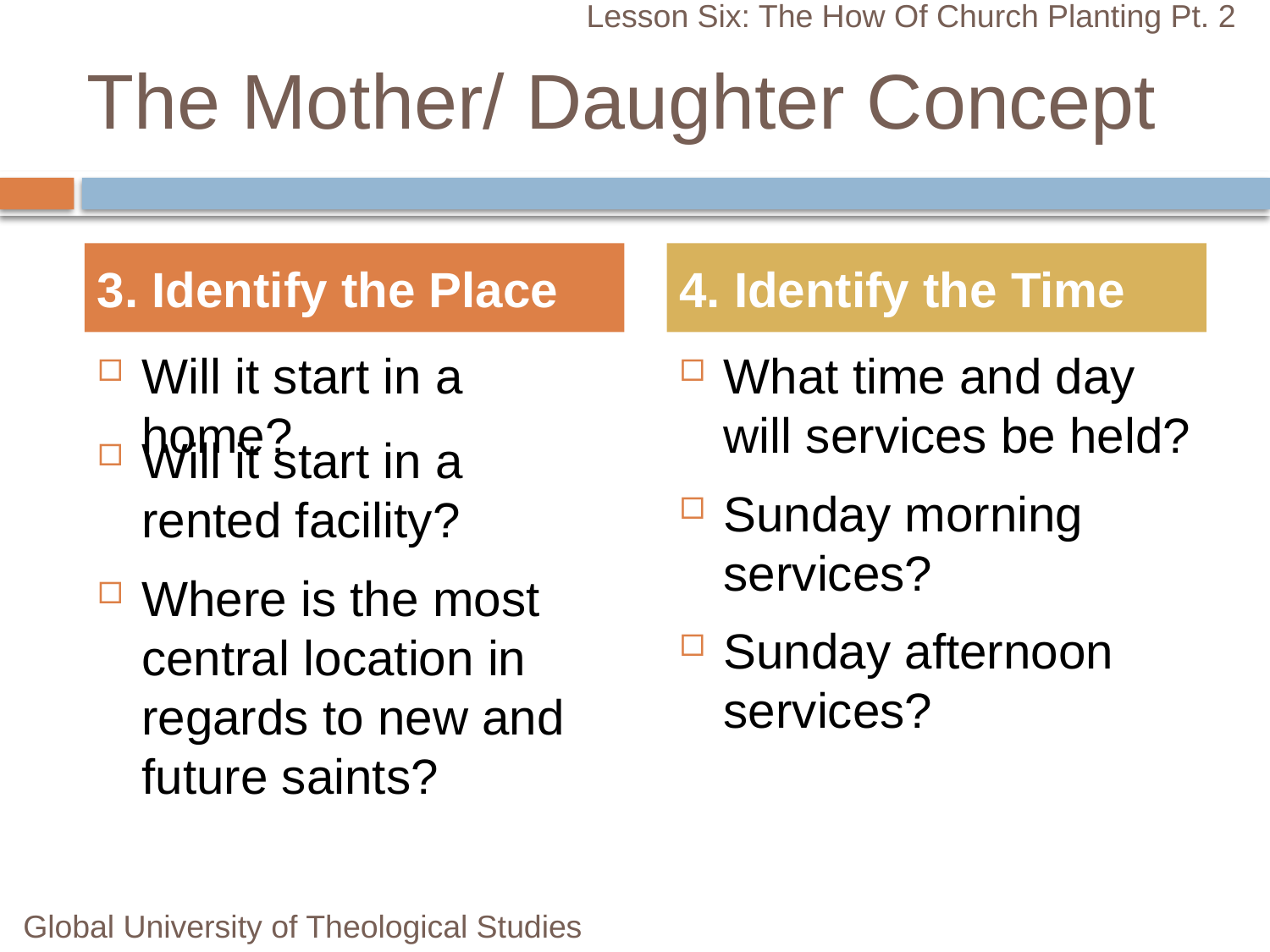

Lesson Six: The How Of Church Planting Pt. 2
# The Mother/ Daughter Concept
3. Identify the Place
4. Identify the Time
Will it start in a home?
What time and day will services be held?
Will it start in a rented facility?
Sunday morning services?
Where is the most central location in regards to new and future saints?
Sunday afternoon services?
Global University of Theological Studies